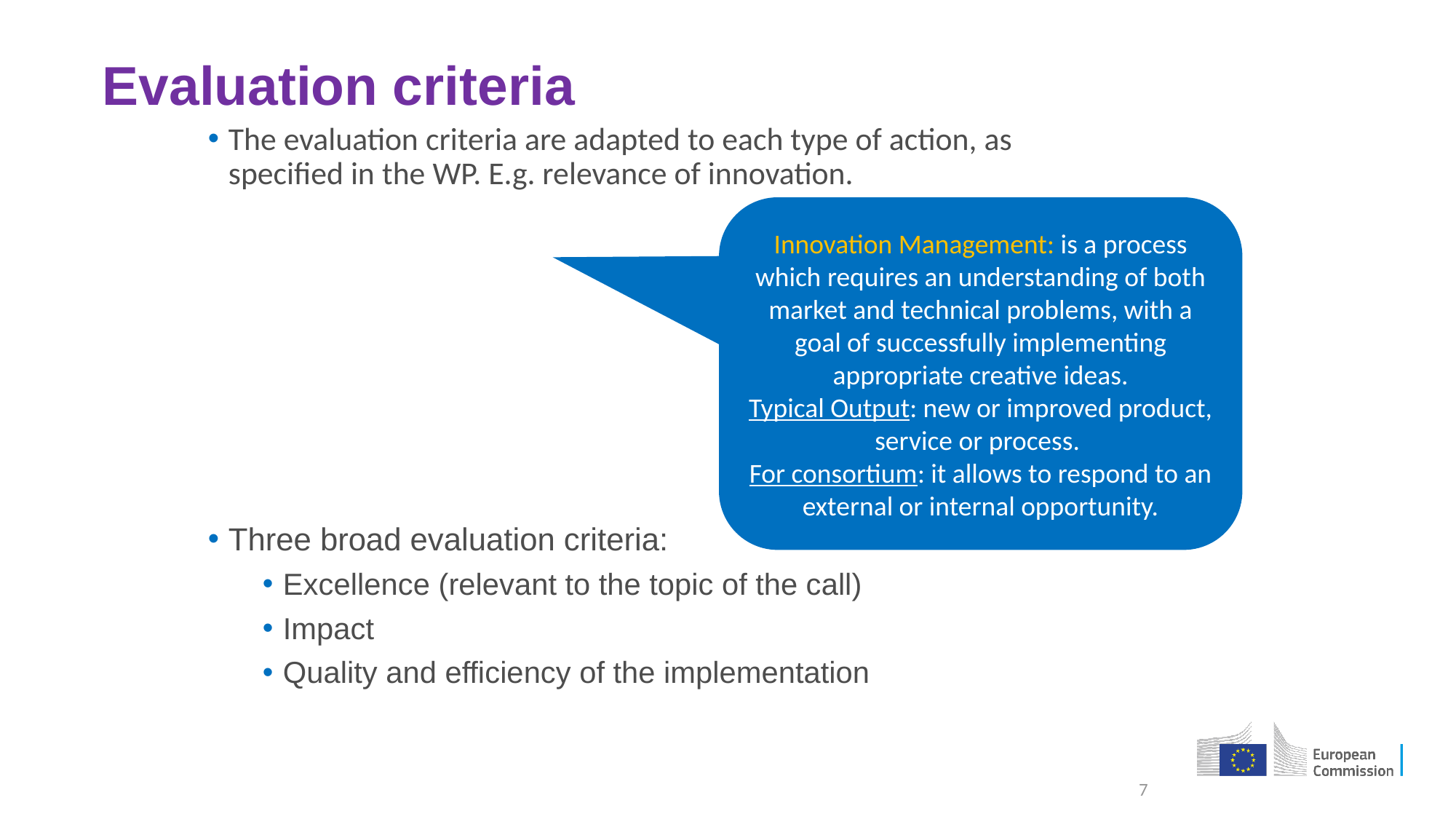

# Evaluation criteria
The evaluation criteria are adapted to each type of action, as specified in the WP. E.g. relevance of innovation.

Three broad evaluation criteria:
Excellence (relevant to the topic of the call)
Impact
Quality and efficiency of the implementation

Innovation Management: is a process which requires an understanding of both market and technical problems, with a goal of successfully implementing appropriate creative ideas.
Typical Output: new or improved product, service or process.
For consortium: it allows to respond to an external or internal opportunity.
7